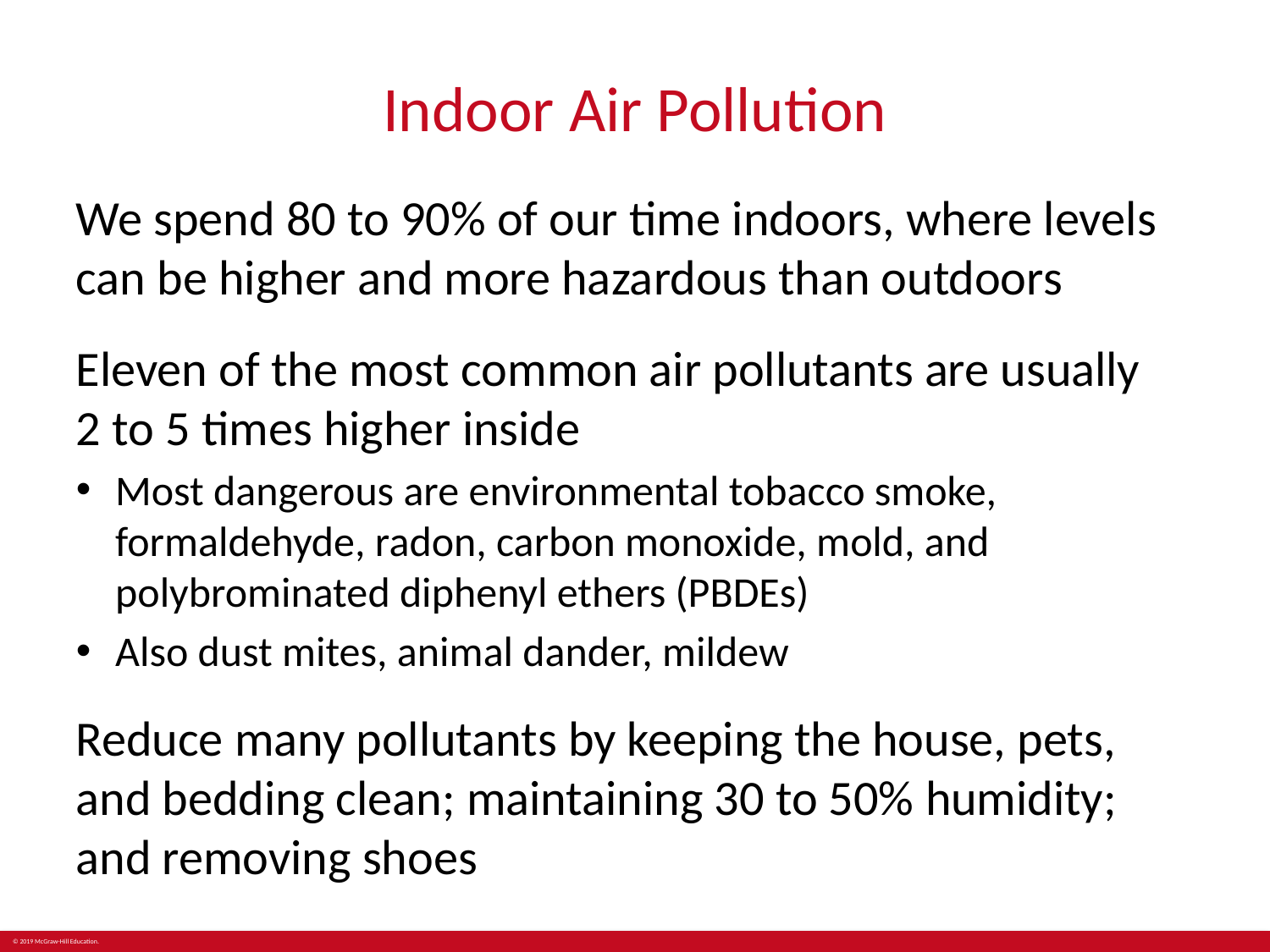

# Indoor Air Pollution
We spend 80 to 90% of our time indoors, where levels can be higher and more hazardous than outdoors
Eleven of the most common air pollutants are usually
2 to 5 times higher inside
Most dangerous are environmental tobacco smoke, formaldehyde, radon, carbon monoxide, mold, and polybrominated diphenyl ethers (PBDEs)
Also dust mites, animal dander, mildew
Reduce many pollutants by keeping the house, pets, and bedding clean; maintaining 30 to 50% humidity; and removing shoes